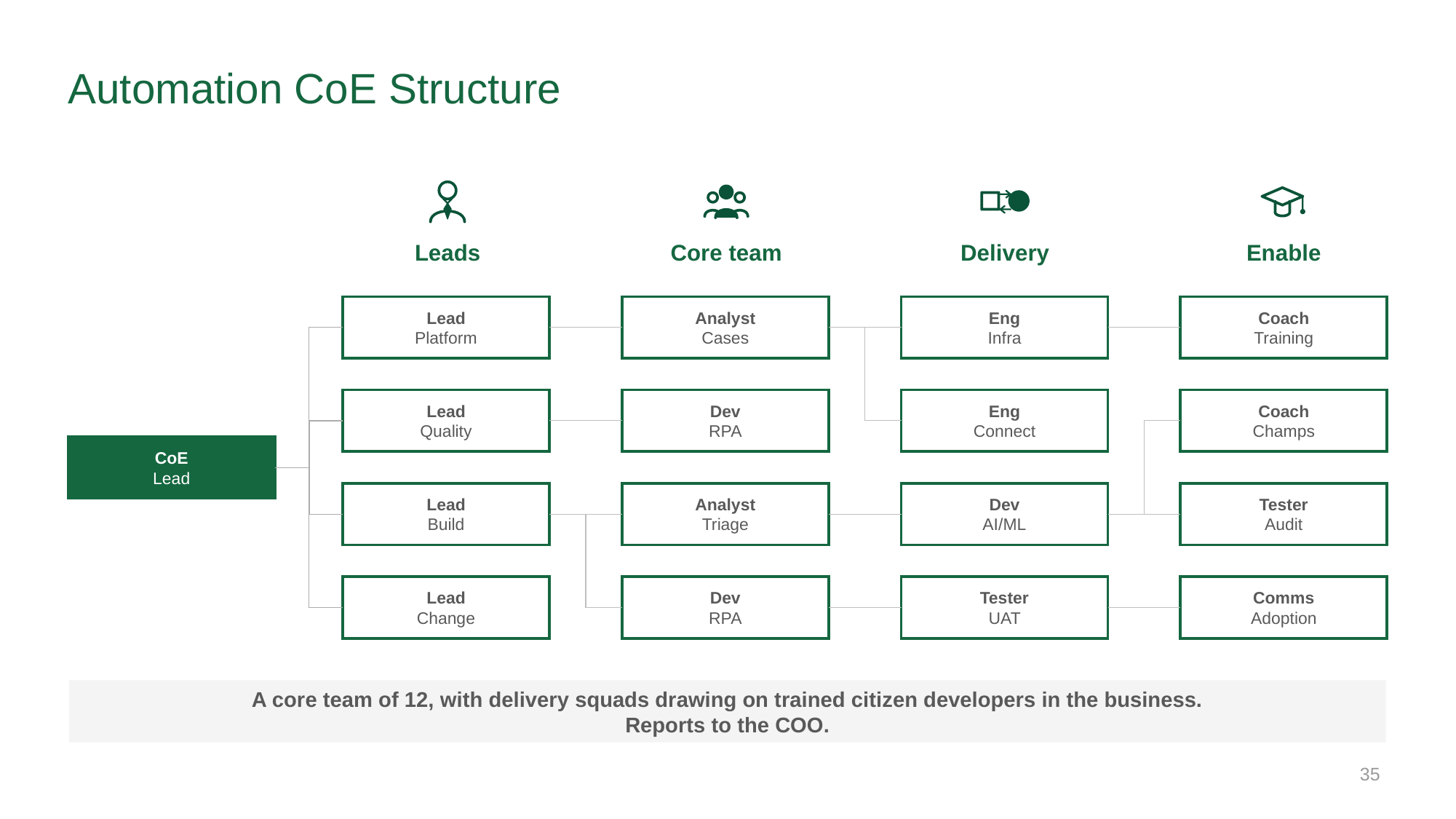

# Automation CoE Structure

Leads
Core team
Delivery
Enable
Lead
Platform
Analyst
Cases
Eng
Infra
Coach
Training
Lead
Quality
Dev
RPA
Eng
Connect
Coach
Champs
CoE
Lead
Lead
Build
Analyst
Triage
Dev
AI/ML
Tester
Audit
Lead
Change
Dev
RPA
Tester
UAT
Comms
Adoption
A core team of 12, with delivery squads drawing on trained citizen developers in the business.
Reports to the COO.
35